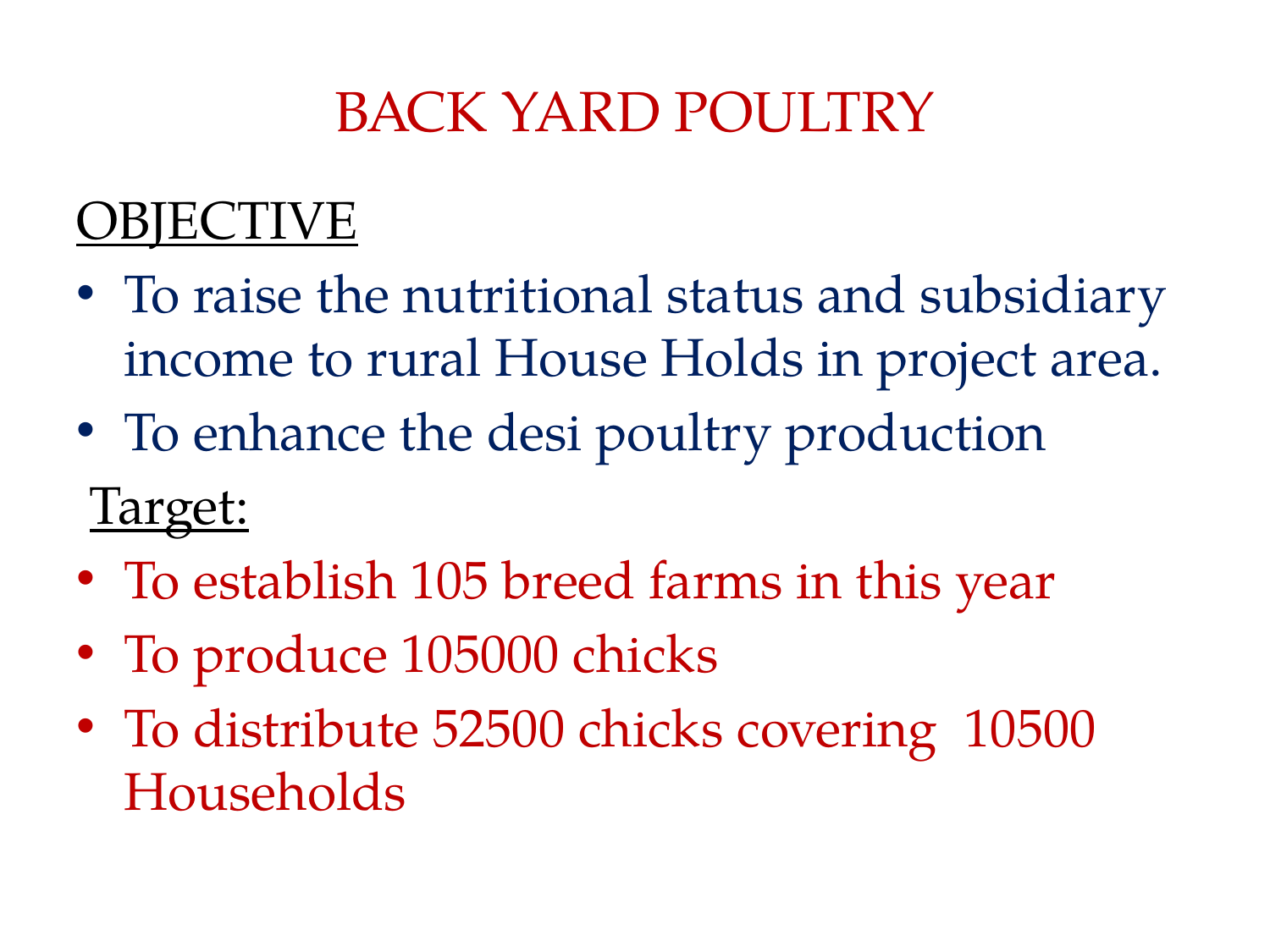

# BACK YARD POULTRY
OBJECTIVE
To raise the nutritional status and subsidiary income to rural House Holds in project area.
To enhance the desi poultry production
 Target:
To establish 105 breed farms in this year
To produce 105000 chicks
To distribute 52500 chicks covering  10500 Households